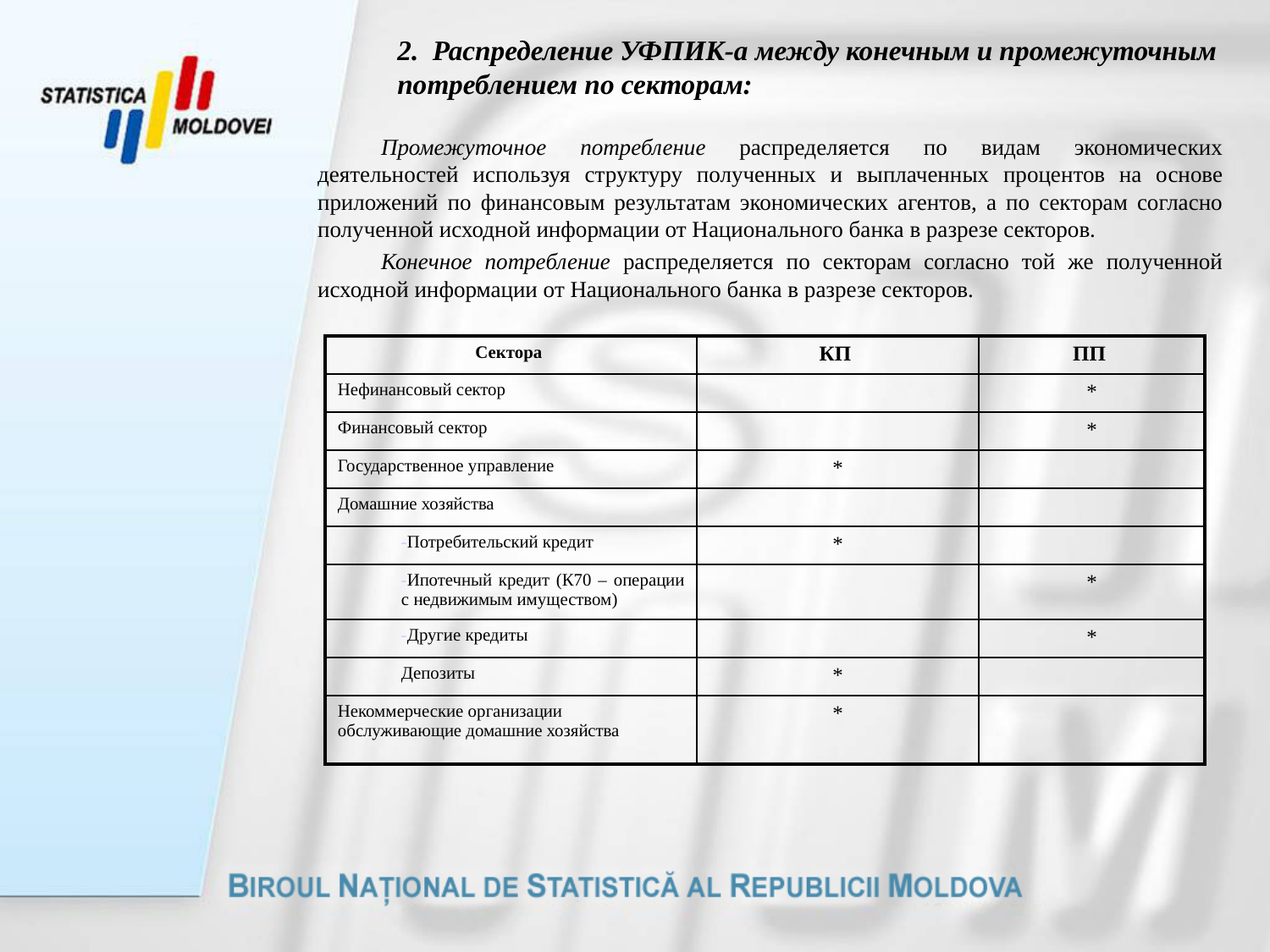

2.  Распределение УФПИК-а между конечным и промежуточным потреблением по секторам:
Промежуточное потребление распределяется по видам экономических деятельностей используя структуру полученных и выплаченных процентов на основе приложений по финансовым результатам экономических агентов, а по секторам согласно полученной исходной информации от Национального банка в разрезе секторов.
Конечное потребление распределяется по секторам согласно той же полученной исходной информации от Национального банка в разрезе секторов.
| Сектора | КП | ПП |
| --- | --- | --- |
| Нефинансовый сектор |  | \* |
| Финансовый сектор |  | \* |
| Государственное управление | \* |  |
| Домашние хозяйства |  |  |
| Потребительский кредит | \* |  |
| Ипотечный кредит (К70 – операции с недвижимым имуществом) |  | \* |
| Другие кредиты |  | \* |
| Депозиты | \* |  |
| Некоммерческие организации обслуживающие домашние хозяйства | \* |  |